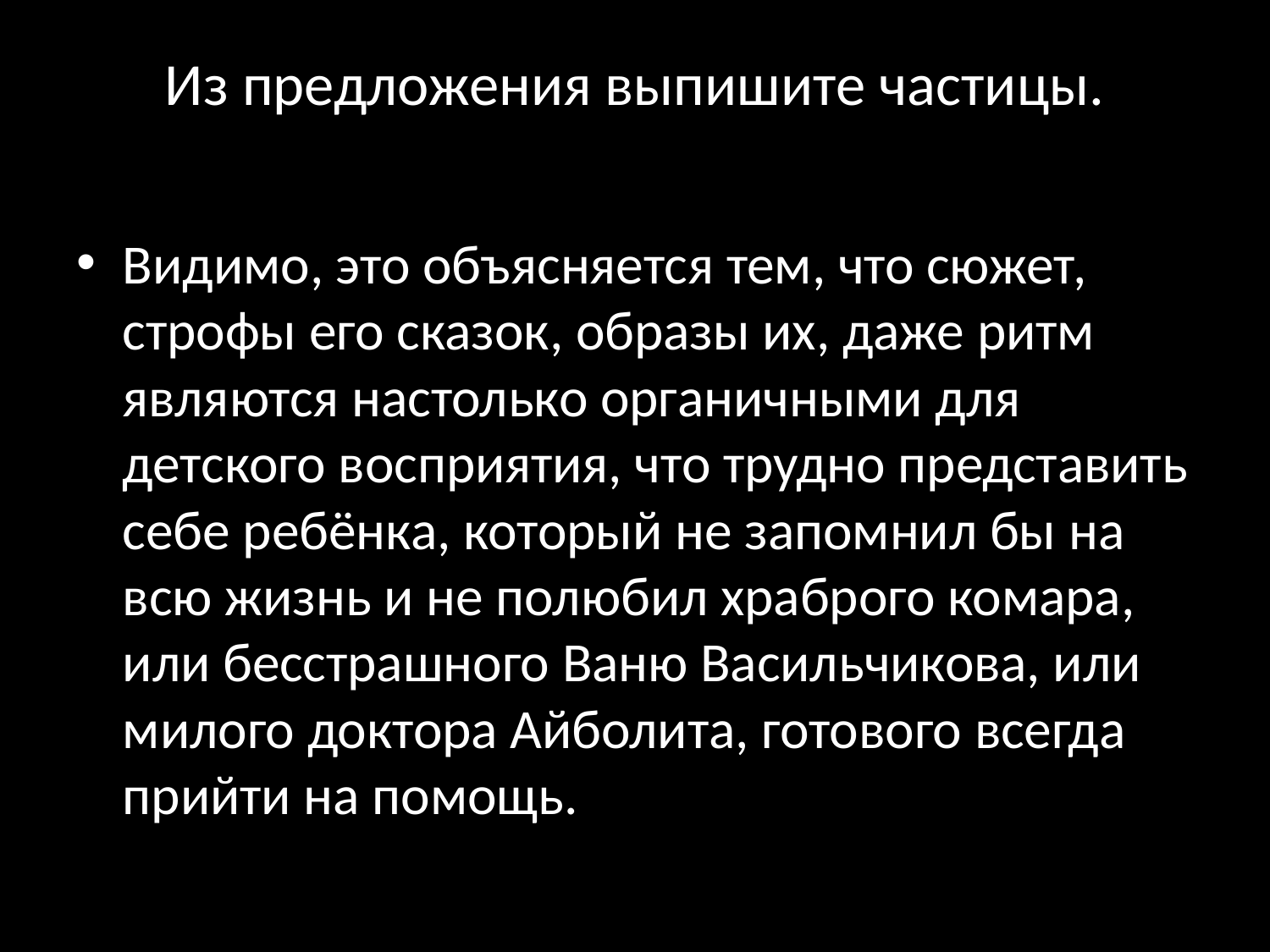

# Из предложения выпишите частицы.
Видимо, это объясняется тем, что сюжет, строфы его сказок, образы их, даже ритм являются настолько органичными для детского восприятия, что трудно представить себе ребёнка, который не запомнил бы на всю жизнь и не полюбил храброго комара, или бесстрашного Ваню Васильчикова, или милого доктора Айболита, готового всегда прийти на помощь.